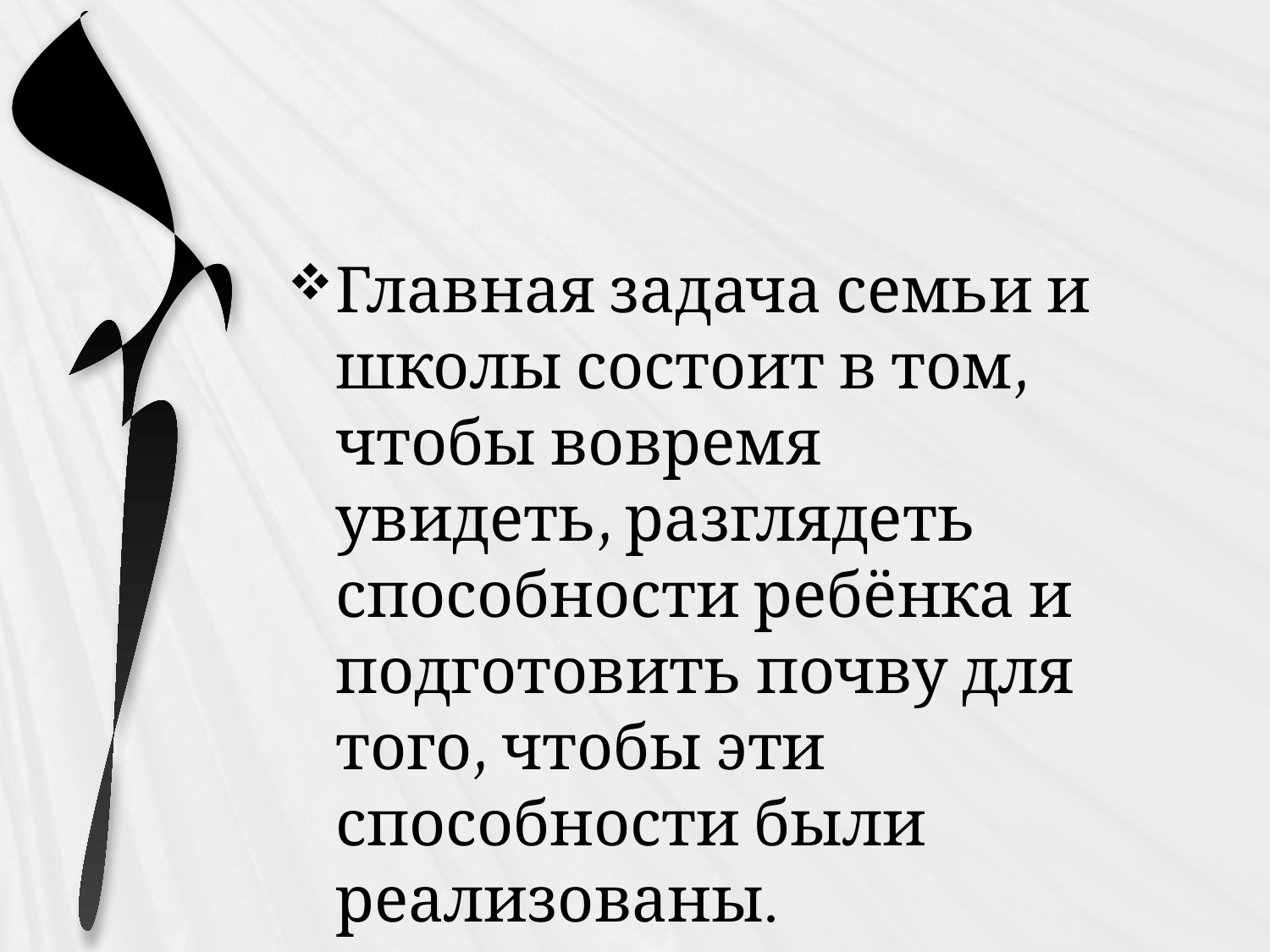

#
Главная задача семьи и школы состоит в том, чтобы вовремя увидеть, разглядеть способности ребёнка и подготовить почву для того, чтобы эти способности были реализованы.